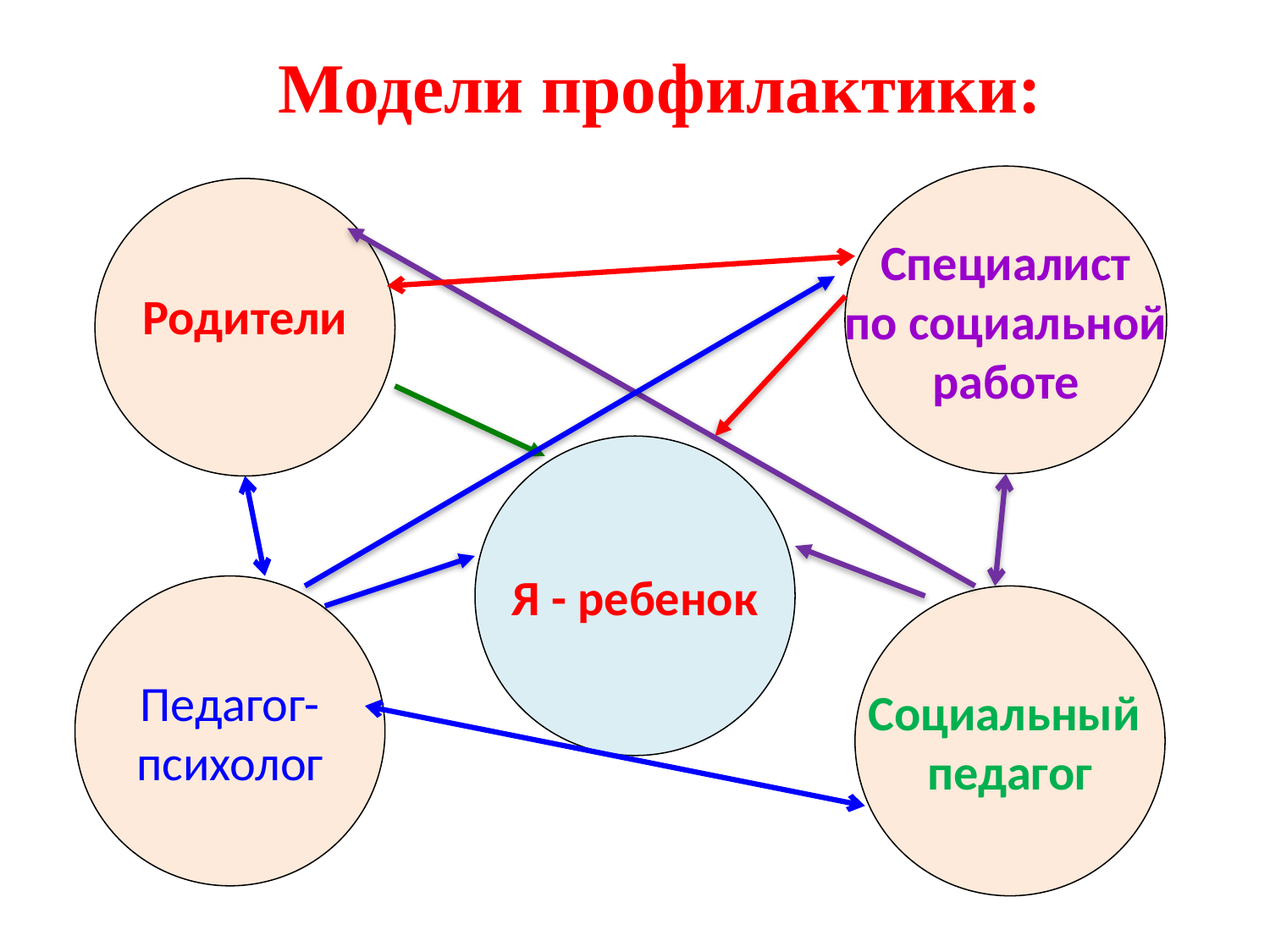

Модели профилактики:

Специалист
 по социальной
работе

Родители

Я - ребенок

Педагог-
психолог
Социальный
педагог